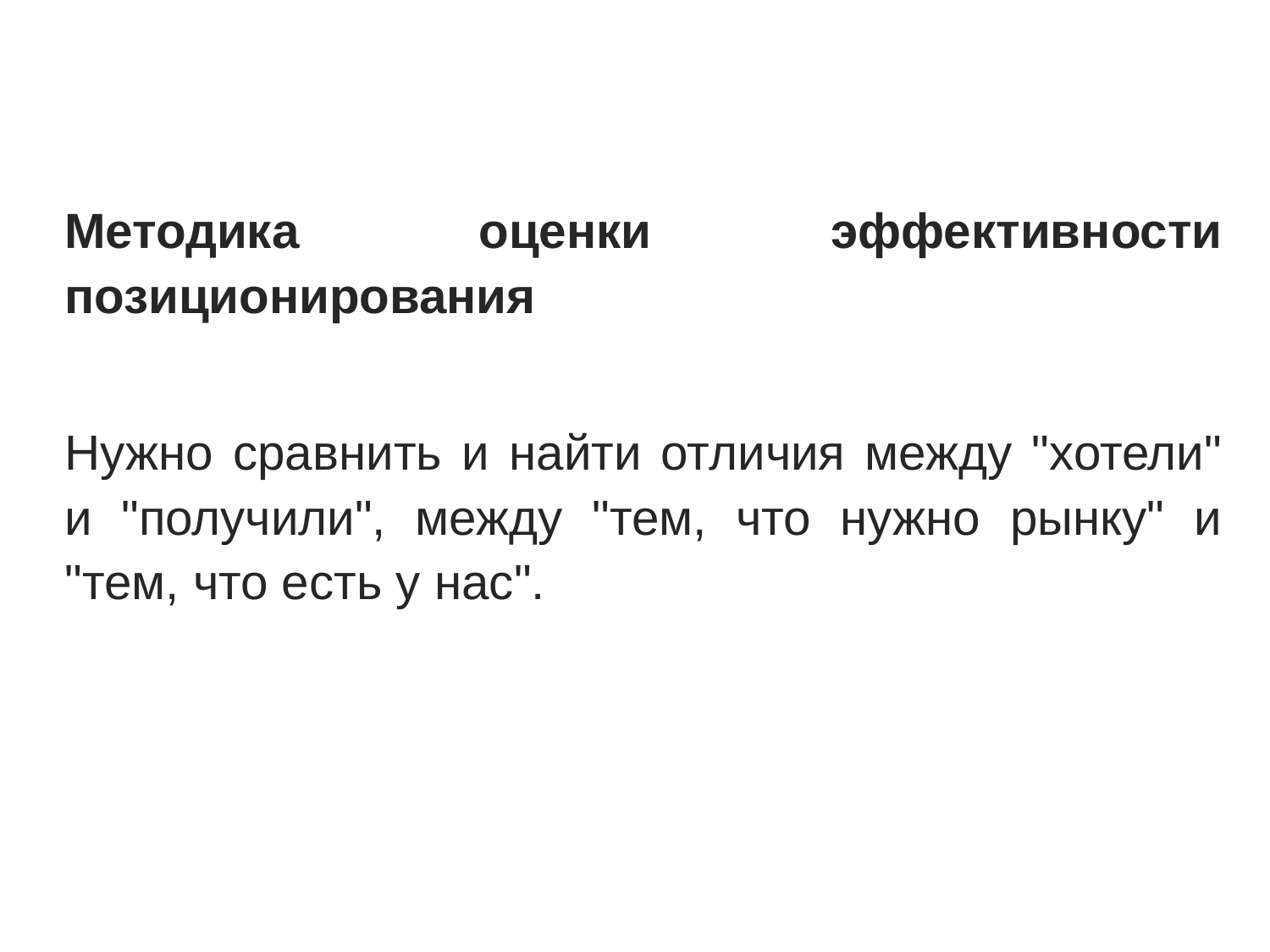

Методика оценки эффективности позиционирования

Нужно сравнить и найти отличия между "хотели" и "получили", между "тем, что нужно рынку" и "тем, что есть у нас".